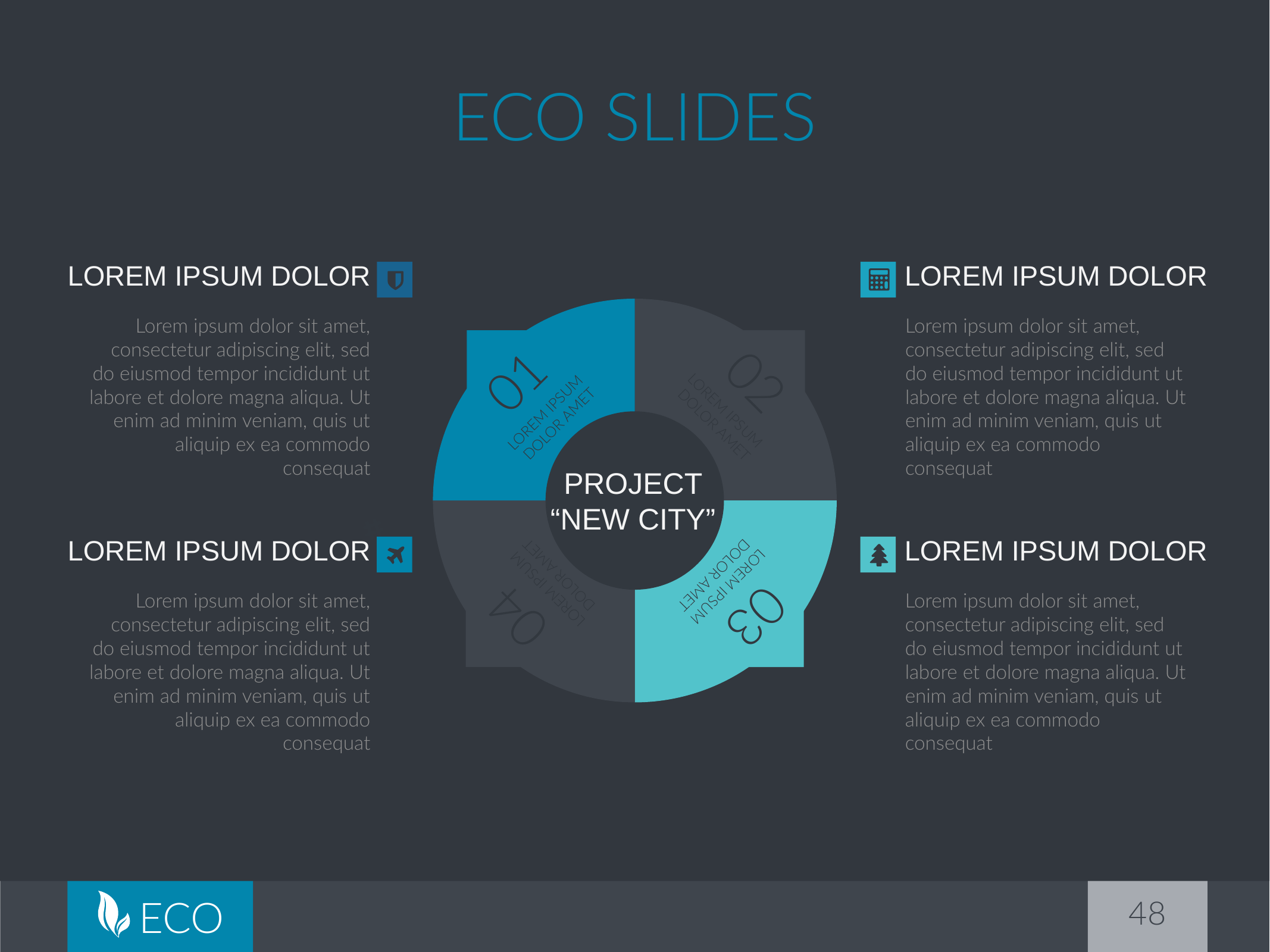

# ECO SLIDES
Lorem ipsum dolor
Lorem ipsum dolor

### Chart:

| Category | Region 1 |
|---|---|
| April | 25.0 |
| May | 25.0 |
| June | 25.0 |
| July | 25.0 |
Lorem ipsum dolor sit amet, consectetur adipiscing elit, sed do eiusmod tempor incididunt ut labore et dolore magna aliqua. Ut enim ad minim veniam, quis ut aliquip ex ea commodo consequat
Lorem ipsum dolor sit amet, consectetur adipiscing elit, sed do eiusmod tempor incididunt ut labore et dolore magna aliqua. Ut enim ad minim veniam, quis ut aliquip ex ea commodo consequat

01
02
Lorem ipsum
dolor amet
Lorem ipsum
dolor amet

Project
“New City”

Lorem ipsum dolor
Lorem ipsum dolor

Lorem ipsum
dolor amet
Lorem ipsum
dolor amet
03
04
Lorem ipsum dolor sit amet, consectetur adipiscing elit, sed do eiusmod tempor incididunt ut labore et dolore magna aliqua. Ut enim ad minim veniam, quis ut aliquip ex ea commodo consequat
Lorem ipsum dolor sit amet, consectetur adipiscing elit, sed do eiusmod tempor incididunt ut labore et dolore magna aliqua. Ut enim ad minim veniam, quis ut aliquip ex ea commodo consequat

48